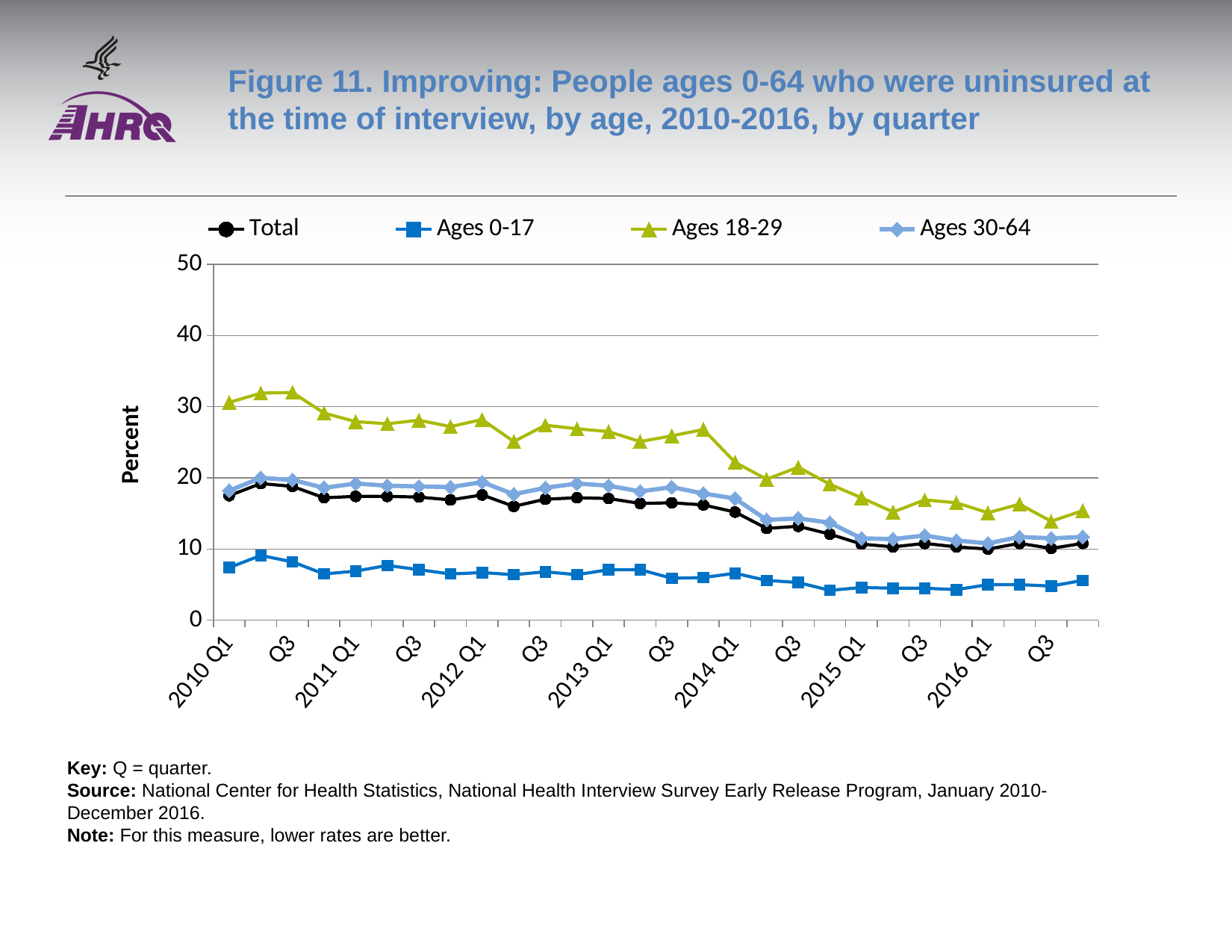

# Figure 11. Improving: People ages 0-64 who were uninsured at the time of interview, by age, 2010-2016, by quarter

### Chart

| Category | Total | Ages 0-17 | Ages 18-29 | Ages 30-64 |
|---|---|---|---|---|
| 2010 Q1 | 17.5 | 7.4 | 30.6 | 18.2 |
| Q2 | 19.2 | 9.1 | 31.9 | 20.0 |
| Q3 | 18.8 | 8.2 | 32.0 | 19.7 |
| Q4 | 17.2 | 6.5 | 29.1 | 18.6 |
| 2011 Q1 | 17.4 | 6.9 | 27.9 | 19.2 |
| Q2 | 17.4 | 7.7 | 27.6 | 18.9 |
| Q3 | 17.3 | 7.1 | 28.1 | 18.8 |
| Q4 | 16.9 | 6.5 | 27.2 | 18.7 |
| 2012 Q1 | 17.6 | 6.7 | 28.2 | 19.4 |
| Q2 | 16.0 | 6.4 | 25.1 | 17.7 |
| Q3 | 17.0 | 6.8 | 27.4 | 18.6 |
| Q4 | 17.2 | 6.4 | 26.9 | 19.2 |
| 2013 Q1 | 17.1 | 7.1 | 26.5 | 18.9 |
| Q2 | 16.4 | 7.1 | 25.1 | 18.1 |
| Q3 | 16.5 | 5.9 | 25.9 | 18.7 |
| Q4 | 16.2 | 6.0 | 26.8 | 17.8 |
| 2014 Q1 | 15.2 | 6.6 | 22.2 | 17.1 |
| Q2 | 12.9 | 5.6 | 19.8 | 14.1 |
| Q3 | 13.2 | 5.3 | 21.5 | 14.3 |
| Q4 | 12.1 | 4.2 | 19.1 | 13.7 |
| 2015 Q1 | 10.7 | 4.6 | 17.2 | 11.5 |
| Q2 | 10.3 | 4.5 | 15.2 | 11.4 |
| Q3 | 10.8 | 4.5 | 16.9 | 11.9 |
| Q4 | 10.3 | 4.3 | 16.5 | 11.2 |
| 2016 Q1 | 10.0 | 5.0 | 15.1 | 10.8 |
| Q2 | 10.8 | 5.0 | 16.3 | 11.7 |
| Q3 | 10.1 | 4.8 | 13.9 | 11.5 |
| Q4 | 10.8 | 5.6 | 15.4 | 11.7 |
Key: Q = quarter.
Source: National Center for Health Statistics, National Health Interview Survey Early Release Program, January 2010-December 2016.
Note: For this measure, lower rates are better.